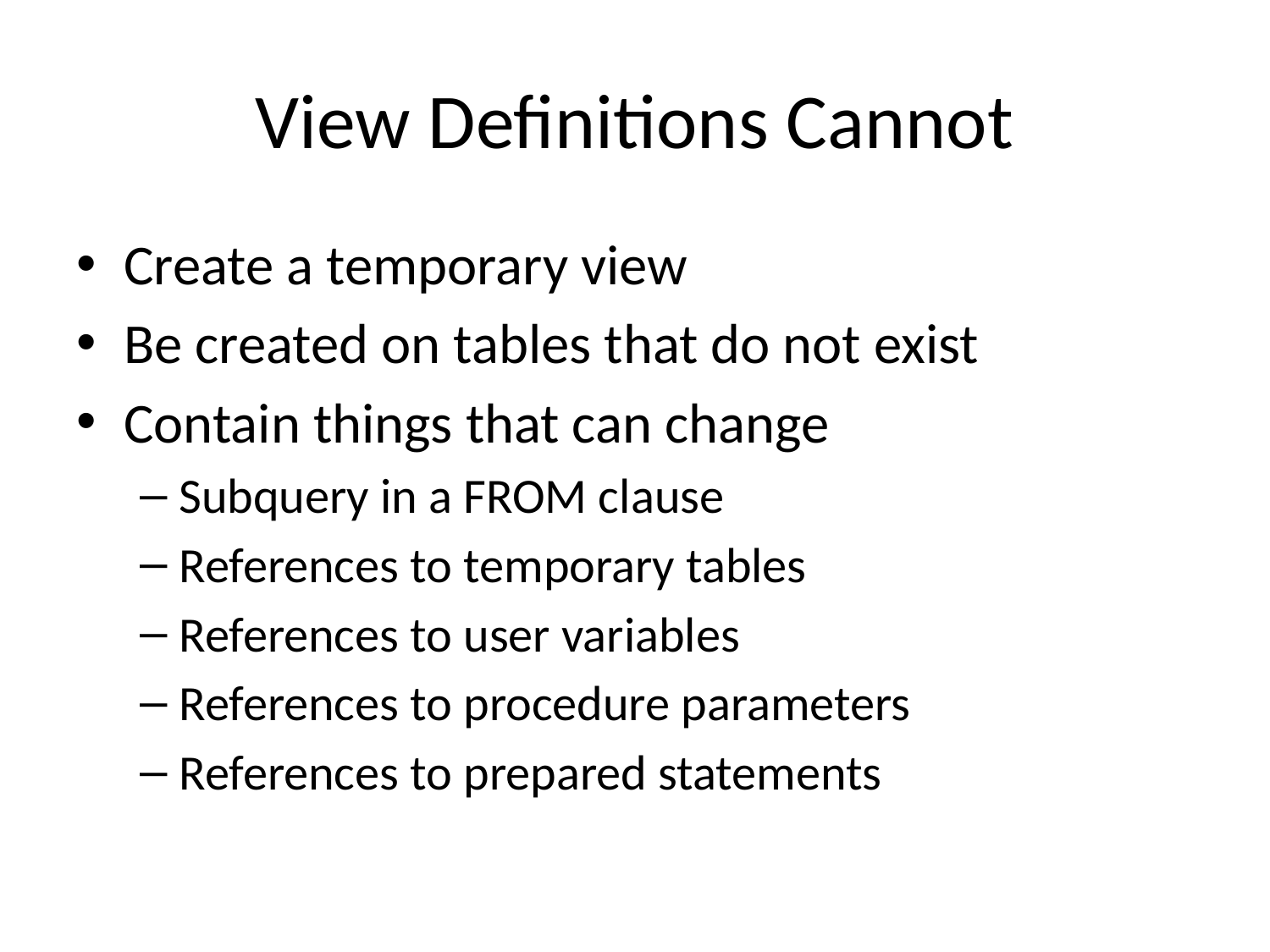

# View Definitions Cannot
Create a temporary view
Be created on tables that do not exist
Contain things that can change
Subquery in a FROM clause
References to temporary tables
References to user variables
References to procedure parameters
References to prepared statements